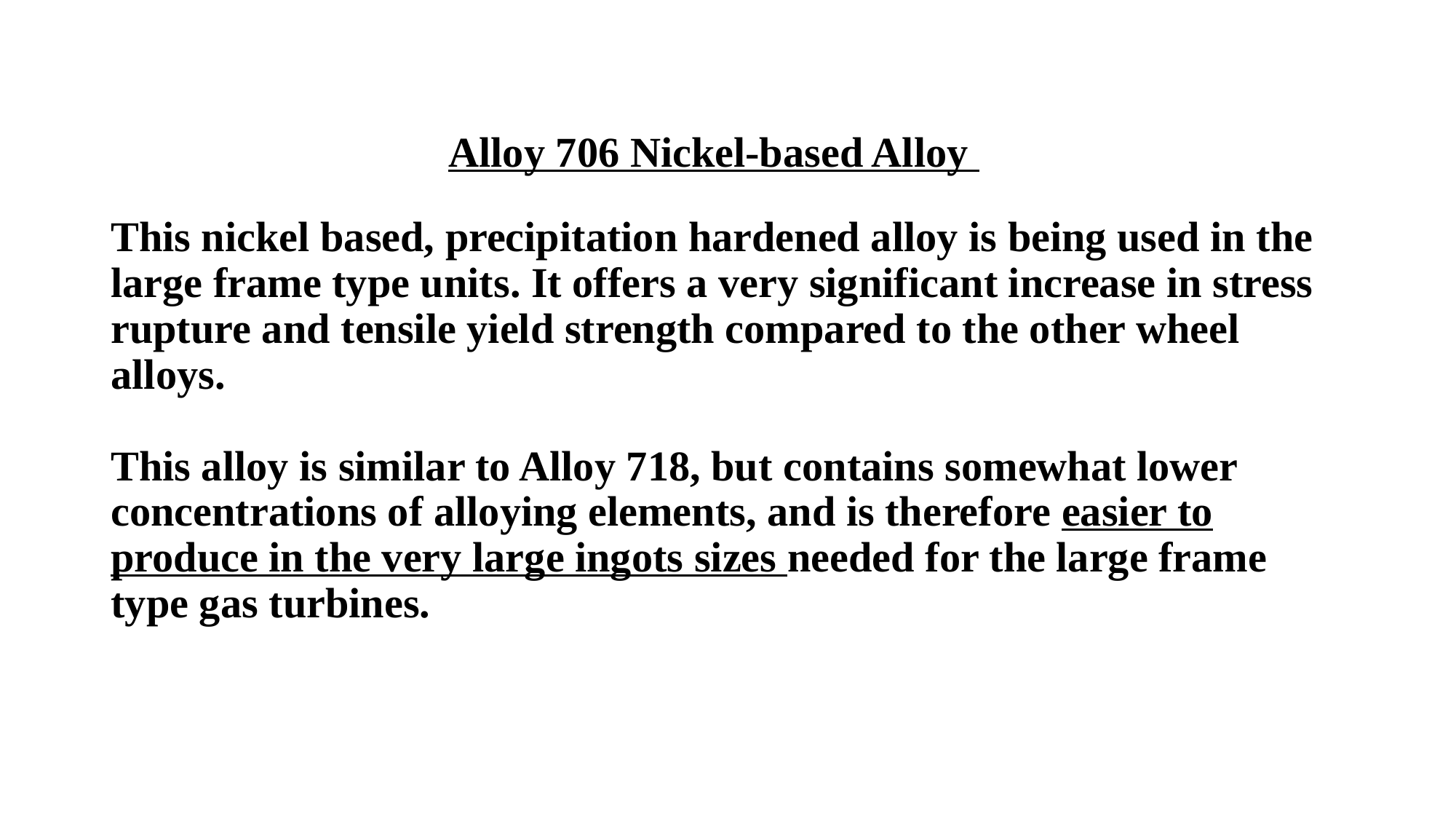

# Alloy 706 Nickel-based Alloy This nickel based, precipitation hardened alloy is being used in the large frame type units. It offers a very significant increase in stress rupture and tensile yield strength compared to the other wheel alloys. This alloy is similar to Alloy 718, but contains somewhat lower concentrations of alloying elements, and is therefore easier to produce in the very large ingots sizes needed for the large frame type gas turbines.